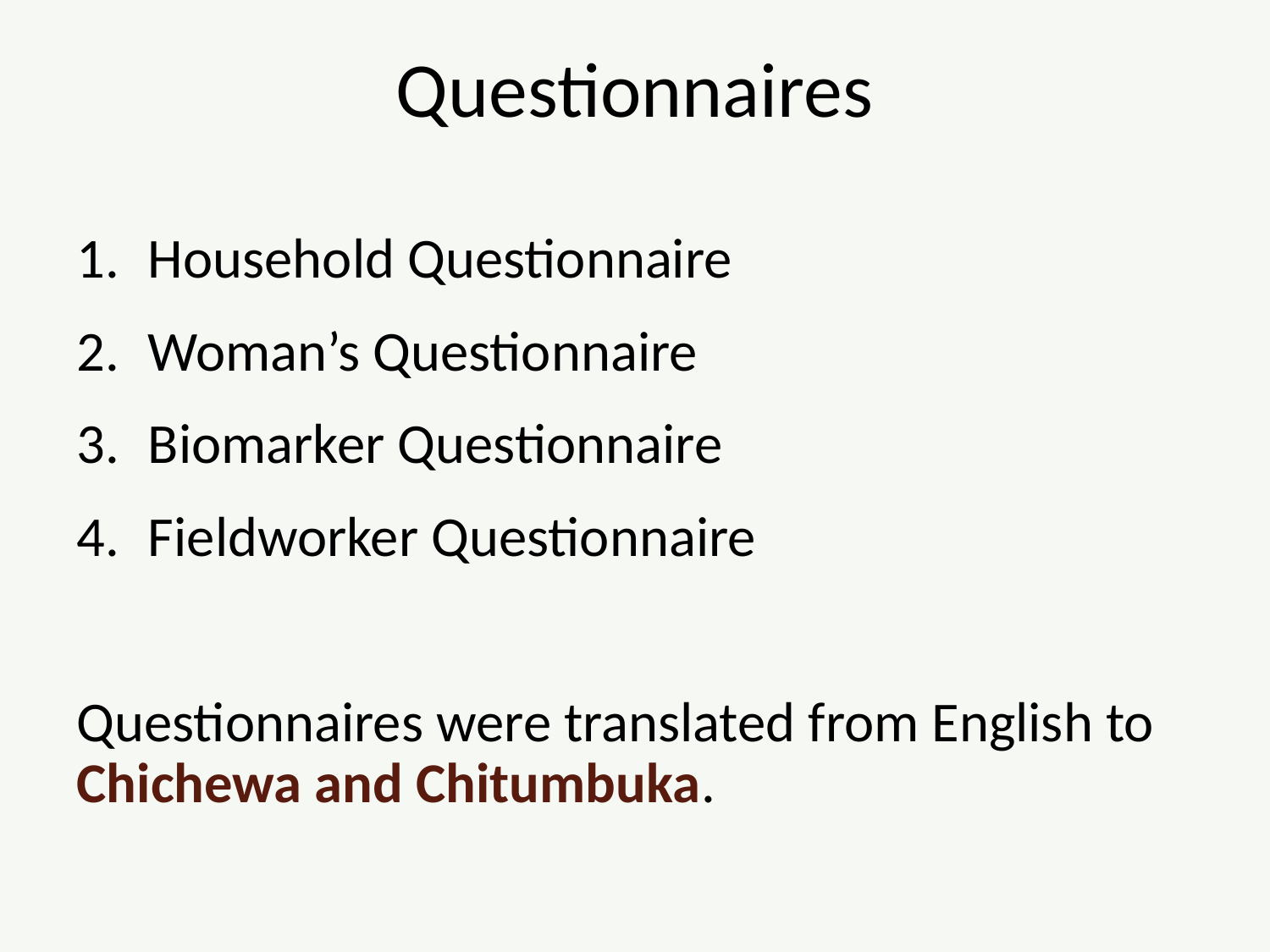

# Questionnaires
Household Questionnaire
Woman’s Questionnaire
Biomarker Questionnaire
Fieldworker Questionnaire

Questionnaires were translated from English to Chichewa and Chitumbuka.